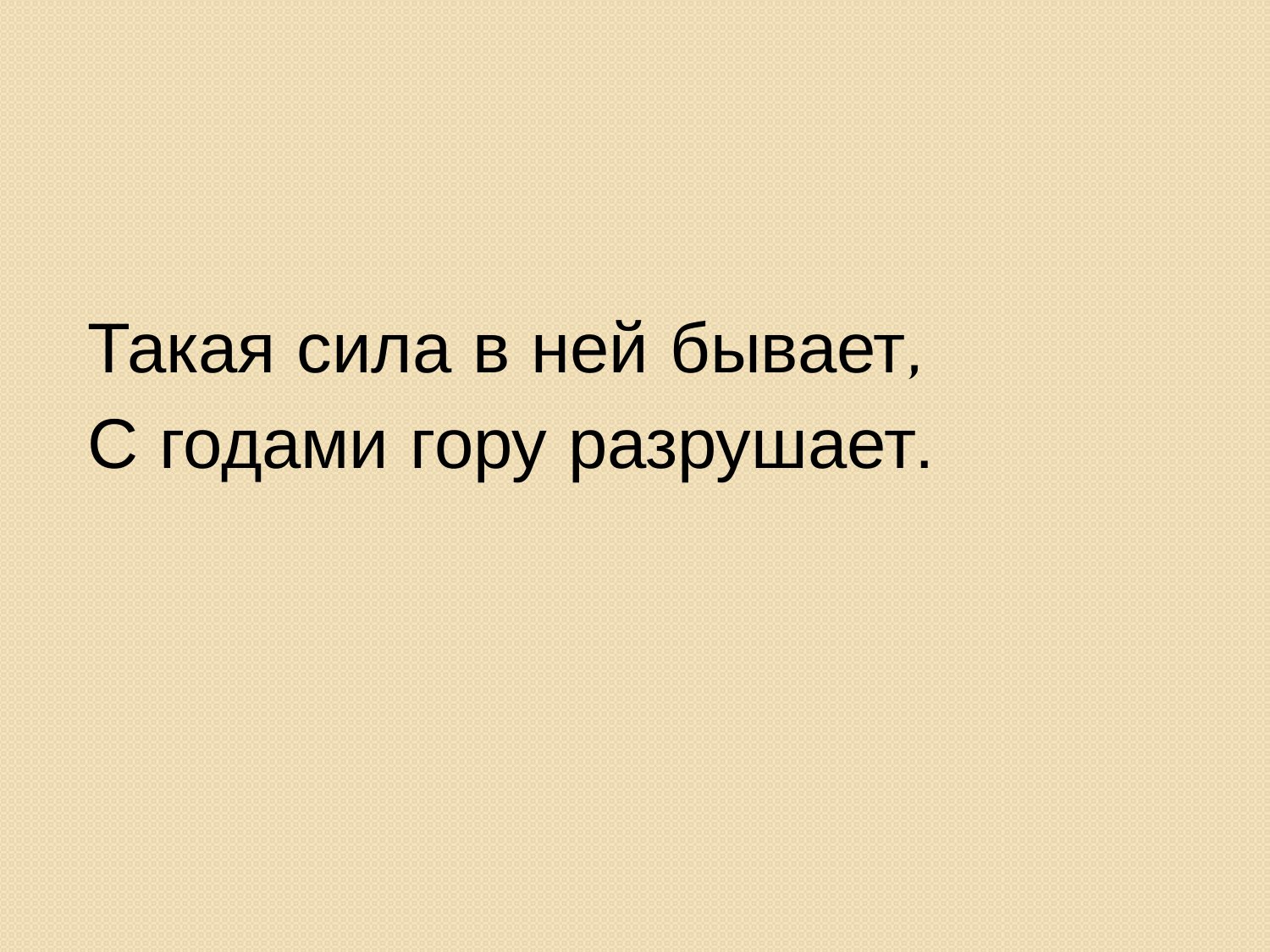

#

Такая сила в ней бывает,
С годами гору разрушает.